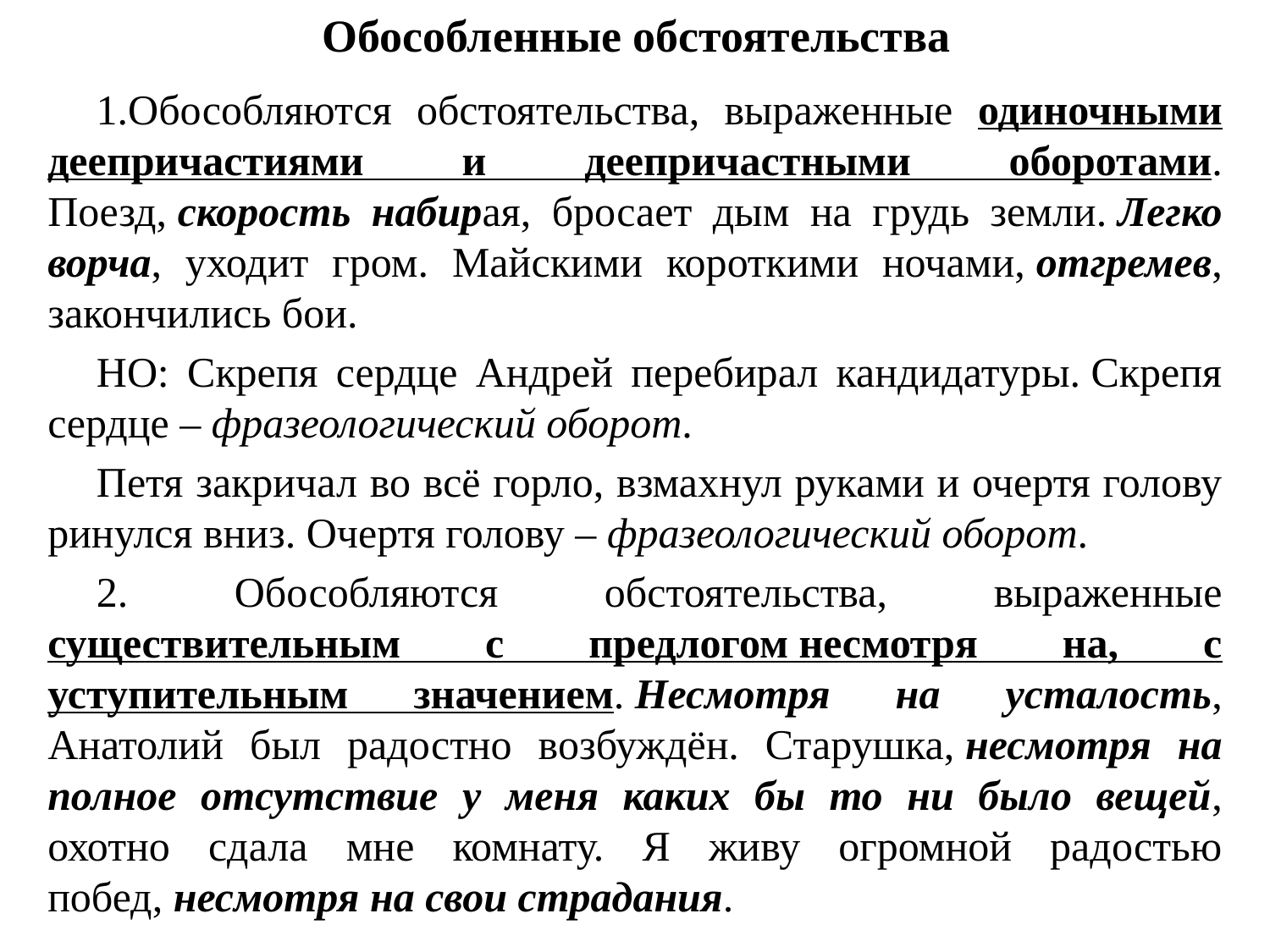

# Обособленные обстоятельства
Обособляются обстоятельства, выраженные одиночными деепричастиями и деепричастными оборотами. Поезд, скорость набирая, бросает дым на грудь земли. Легко ворча, уходит гром. Майскими короткими ночами, отгремев, закончились бои.
НО: Скрепя сердце Андрей перебирал кандидатуры. Скрепя сердце – фразеологический оборот.
Петя закричал во всё горло, взмахнул руками и очертя голову ринулся вниз. Очертя голову – фразеологический оборот.
2. Обособляются обстоятельства, выраженные существительным с предлогом несмотря на, с уступительным значением. Несмотря на усталость, Анатолий был радостно возбуждён. Старушка, несмотря на полное отсутствие у меня каких бы то ни было вещей, охотно сдала мне комнату. Я живу огромной радостью побед, несмотря на свои страдания.